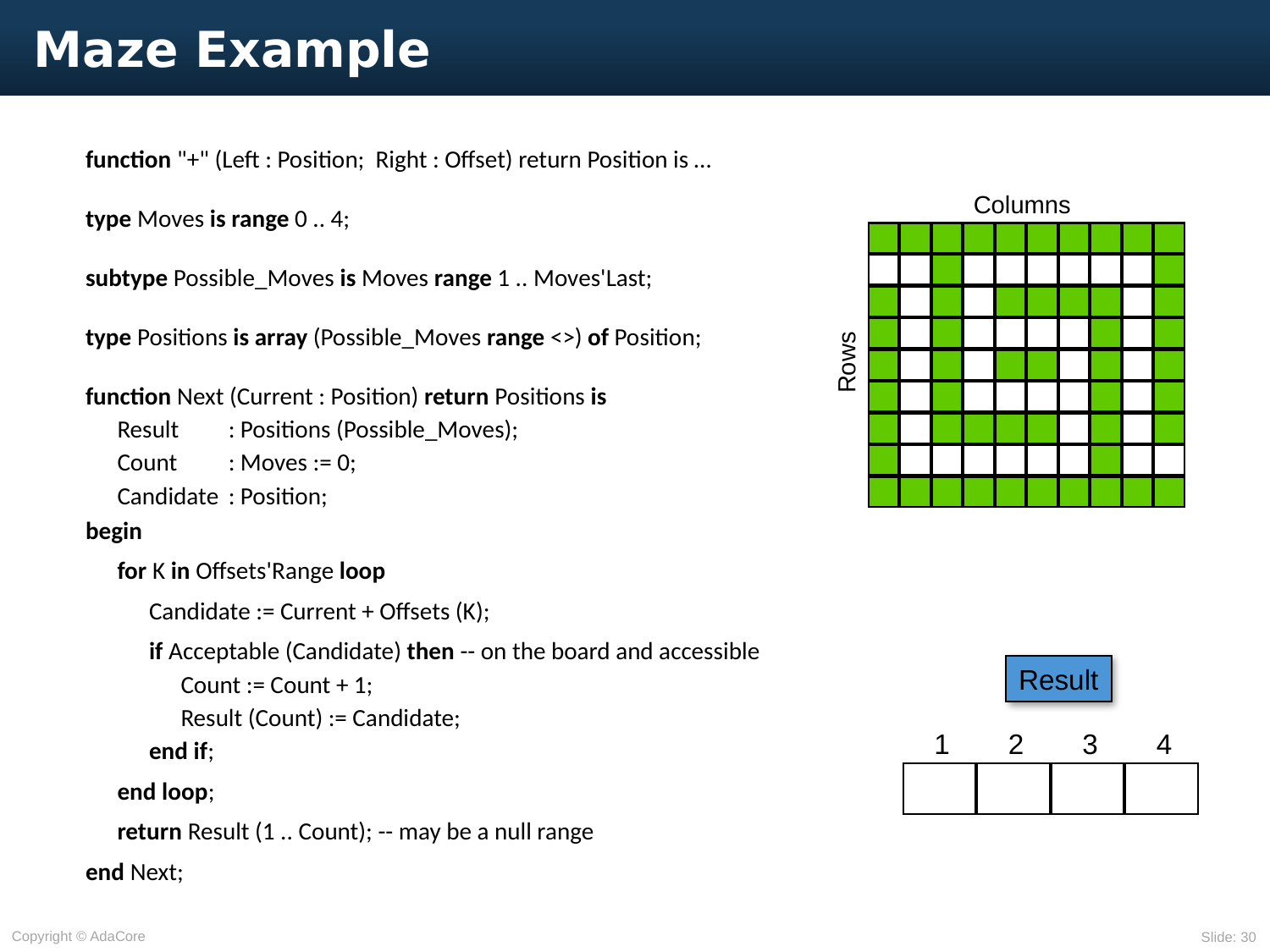

# Maze Example
function "+" (Left : Position;  Right : Offset) return Position is …

type Moves is range 0 .. 4;

subtype Possible_Moves is Moves range 1 .. Moves'Last;

type Positions is array (Possible_Moves range <>) of Position;

function Next (Current : Position) return Positions is
	Result	: Positions (Possible_Moves);
	Count	: Moves := 0;
	Candidate	: Position;
begin
	for K in Offsets'Range loop
		Candidate := Current + Offsets (K);
		if Acceptable (Candidate) then -- on the board and accessible
			Count := Count + 1;
			Result (Count) := Candidate;
		end if;
	end loop;
	return Result (1 .. Count); -- may be a null range
end Next;
Columns

Rows
Result
1
2
3
4